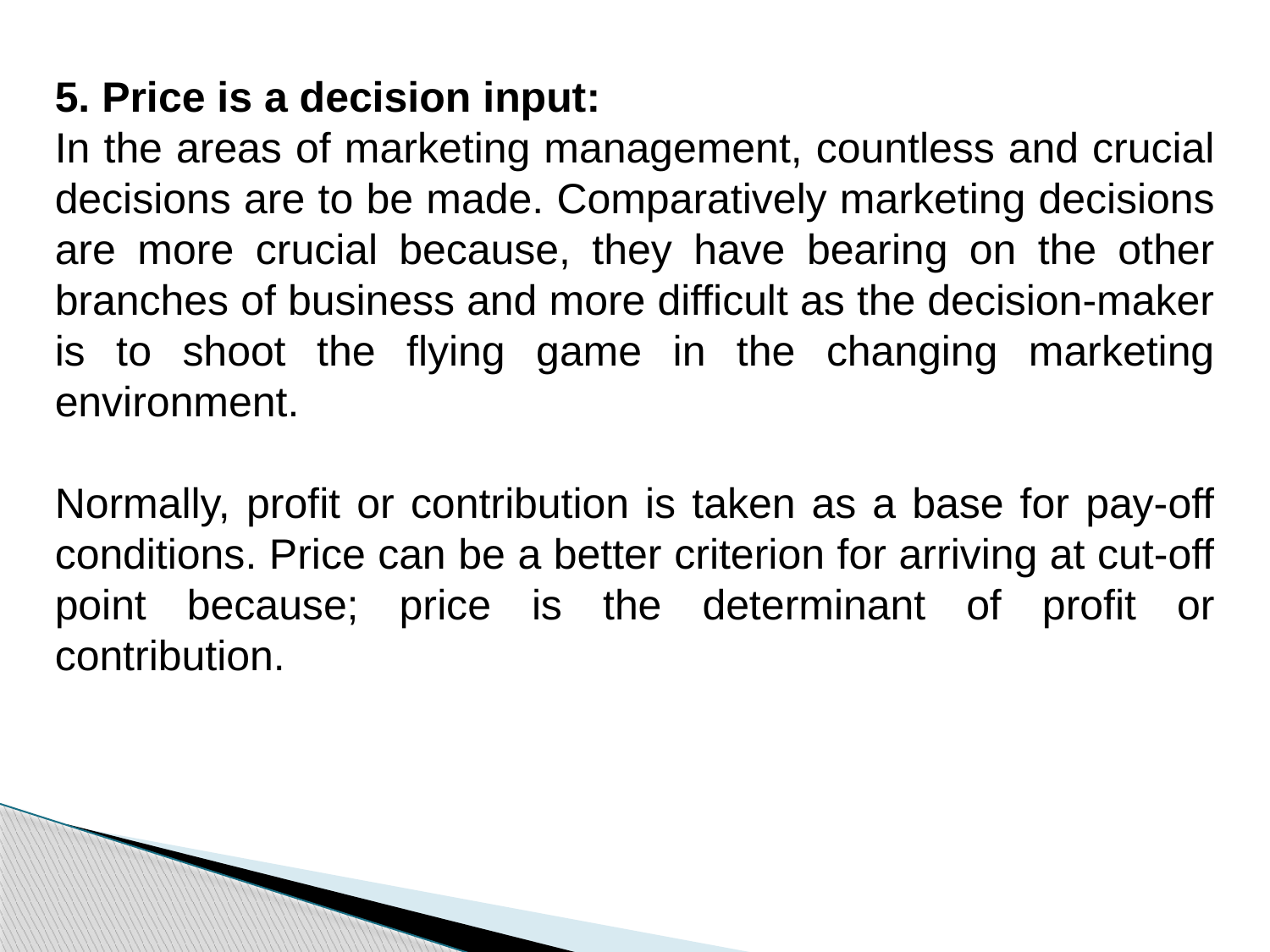

5. Price is a decision input:
In the areas of marketing management, countless and crucial decisions are to be made. Comparatively marketing decisions are more crucial because, they have bearing on the other branches of business and more difficult as the decision-maker is to shoot the flying game in the changing marketing environment.

Normally, profit or contribution is taken as a base for pay-off conditions. Price can be a better criterion for arriving at cut-off point because; price is the determinant of profit or contribution.